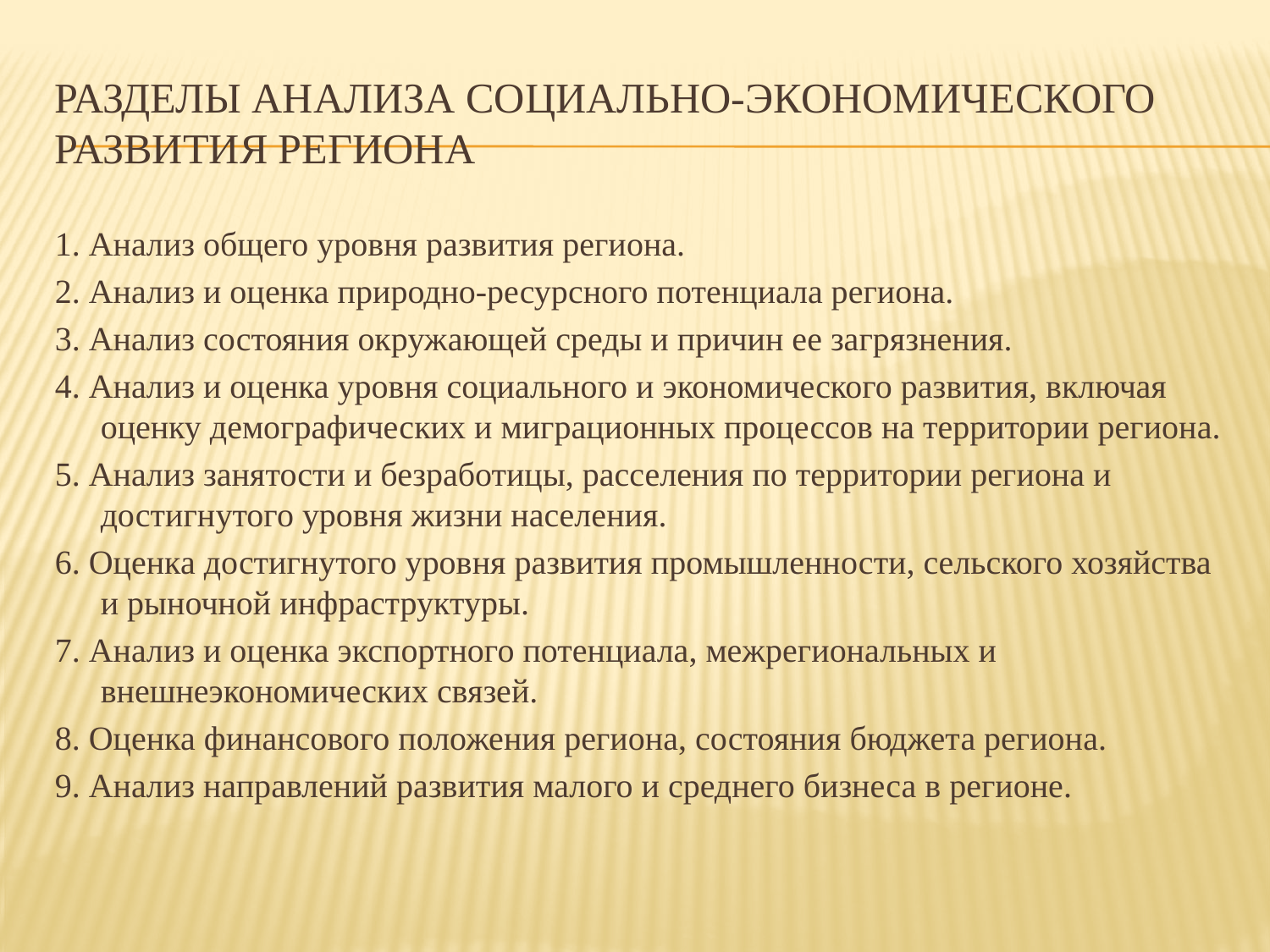

# Разделы анализа социально-экономического развития региона
1. Анализ общего уровня развития региона.
2. Анализ и оценка природно-ресурсного потенциала региона.
3. Анализ состояния окружающей среды и причин ее загрязнения.
4. Анализ и оценка уровня социального и экономического развития, включая оценку демографических и миграционных процессов на территории региона.
5. Анализ занятости и безработицы, расселения по территории региона и достигнутого уровня жизни населения.
6. Оценка достигнутого уровня развития промышленности, сельского хозяйства и рыночной инфраструктуры.
7. Анализ и оценка экспортного потенциала, межрегиональных и внешнеэкономических связей.
8. Оценка финансового положения региона, состояния бюджета региона.
9. Анализ направлений развития малого и среднего бизнеса в регионе.